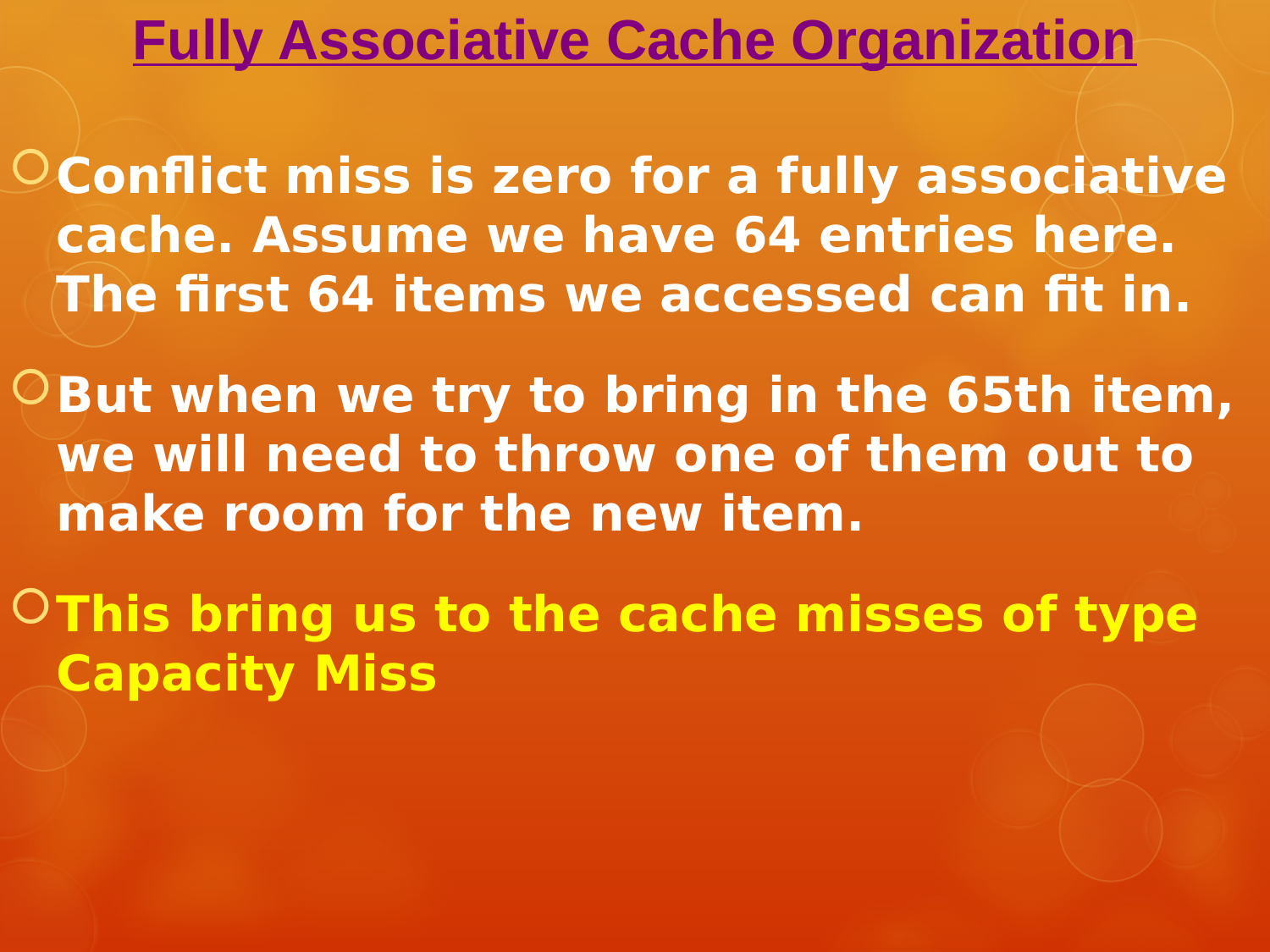

# Fully Associative Cache Organization
Conflict miss is zero for a fully associative cache. Assume we have 64 entries here.  The first 64 items we accessed can fit in.
But when we try to bring in the 65th item, we will need to throw one of them out to make room for the new item.
This bring us to the cache misses of type Capacity Miss